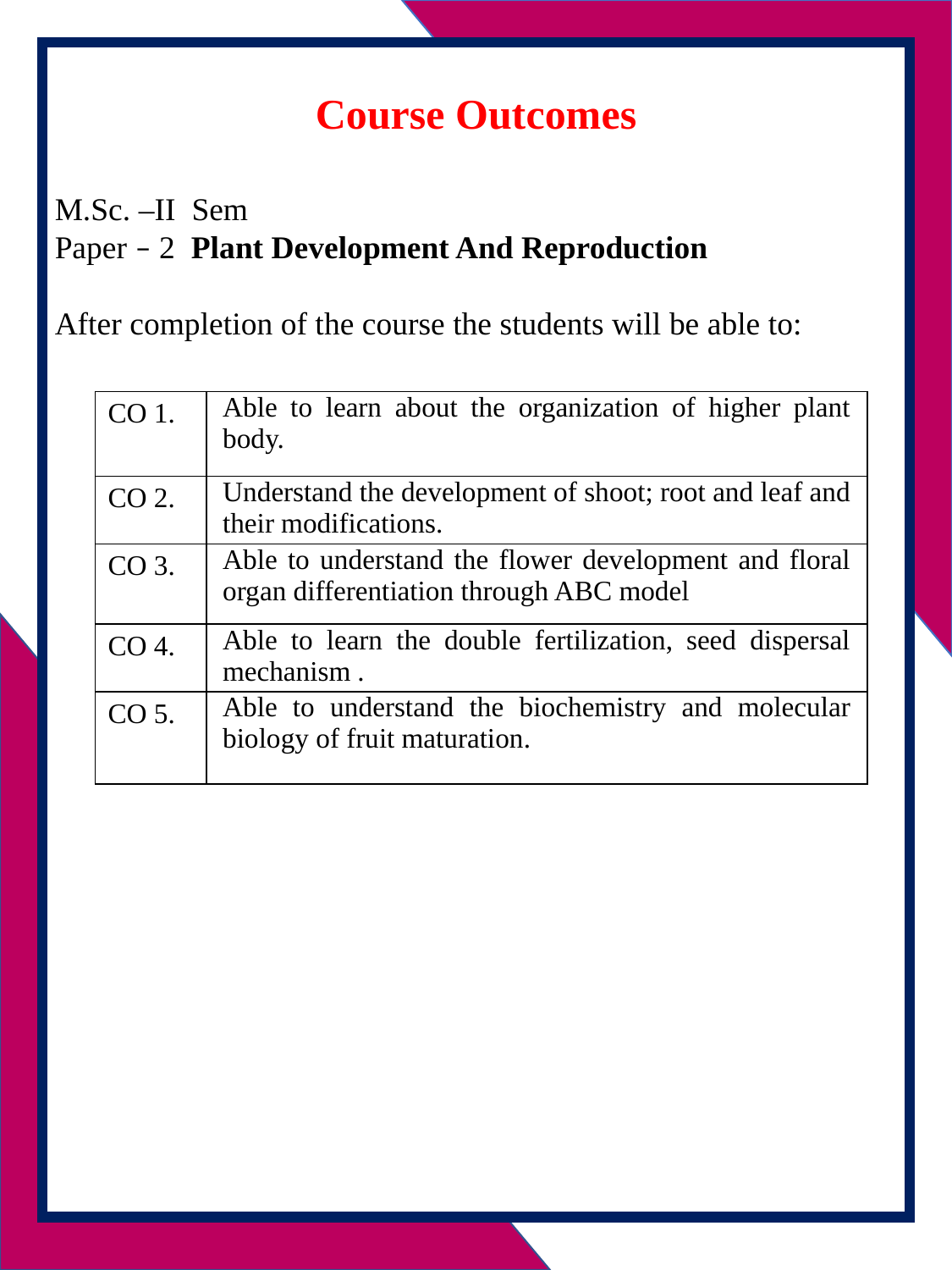

Course Outcomes

M.Sc. –II  Sem
Paper – 2  Plant Development And Reproduction

After completion of the course the students will be able to:

| CO 1. | Able to learn about the organization of higher plant body. |
| --- | --- |
| CO 2. | Understand the development of shoot; root and leaf and their modifications. |
| CO 3. | Able to understand the flower development and floral organ differentiation through ABC model |
| CO 4. | Able to learn the double fertilization, seed dispersal mechanism . |
| CO 5. | Able to understand the biochemistry and molecular biology of fruit maturation. |